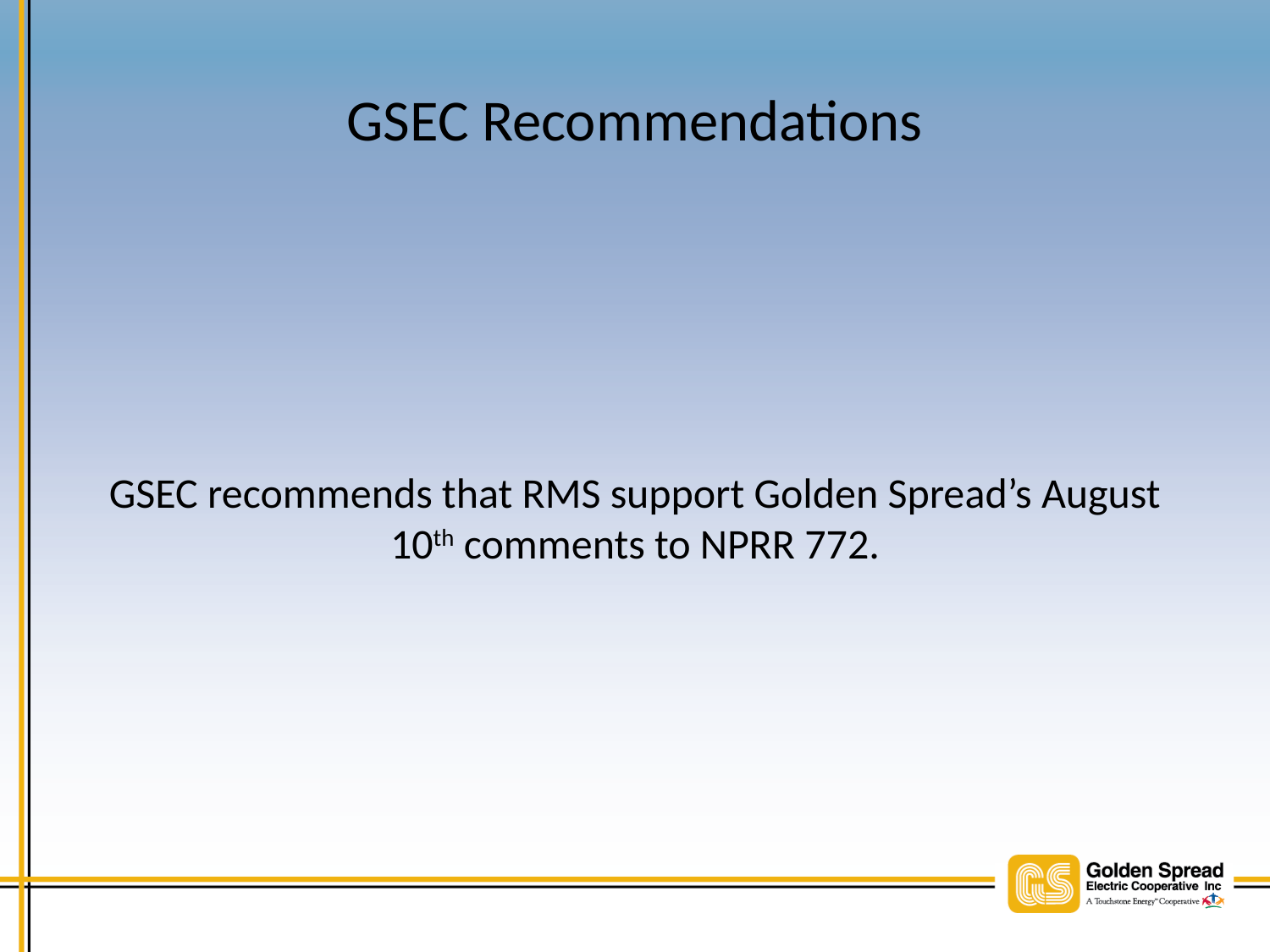

# GSEC Recommendations

GSEC recommends that RMS support Golden Spread’s August 10th comments to NPRR 772.